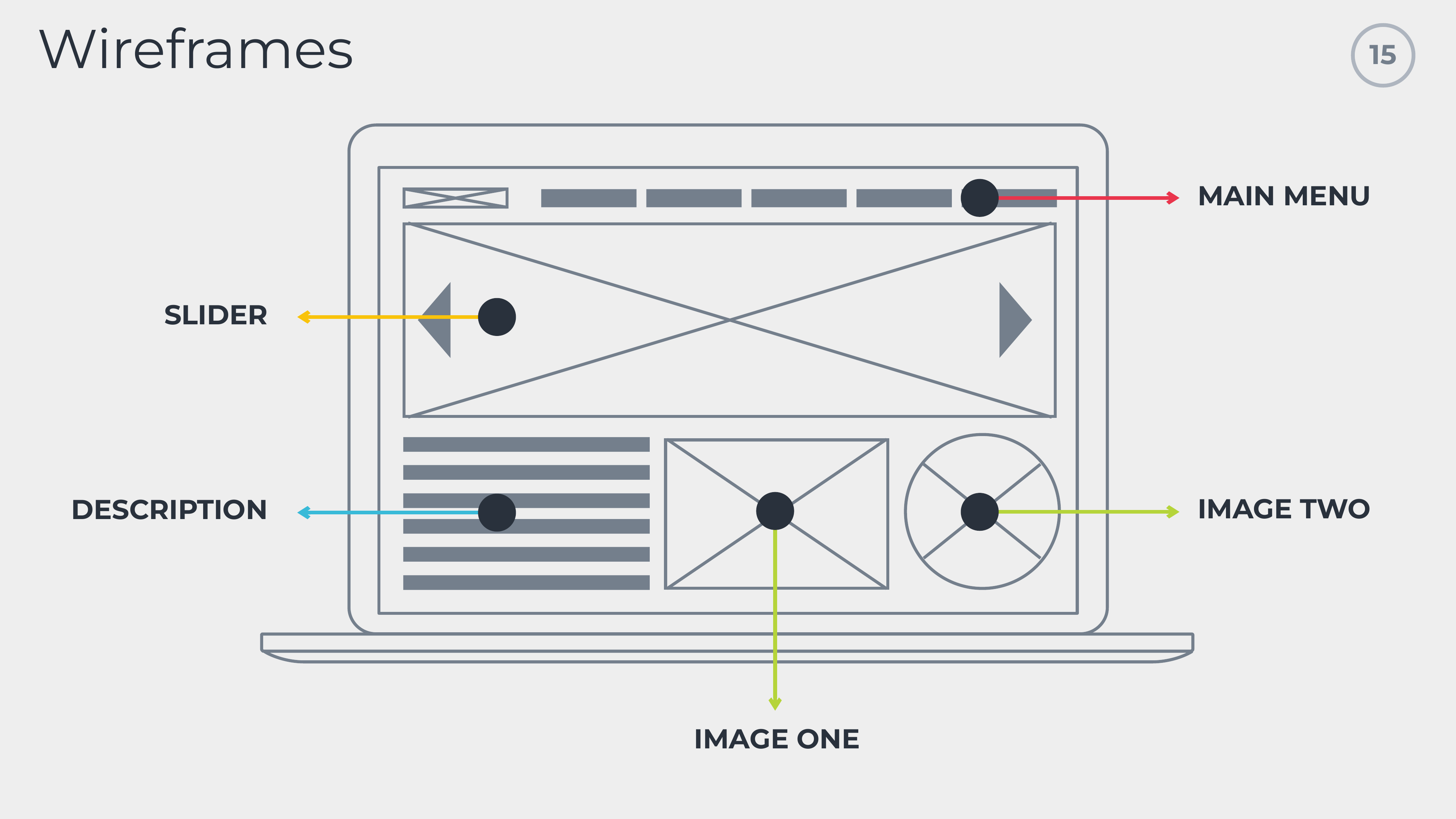

Wireframes
15

main menu

slider

image two
description

image one